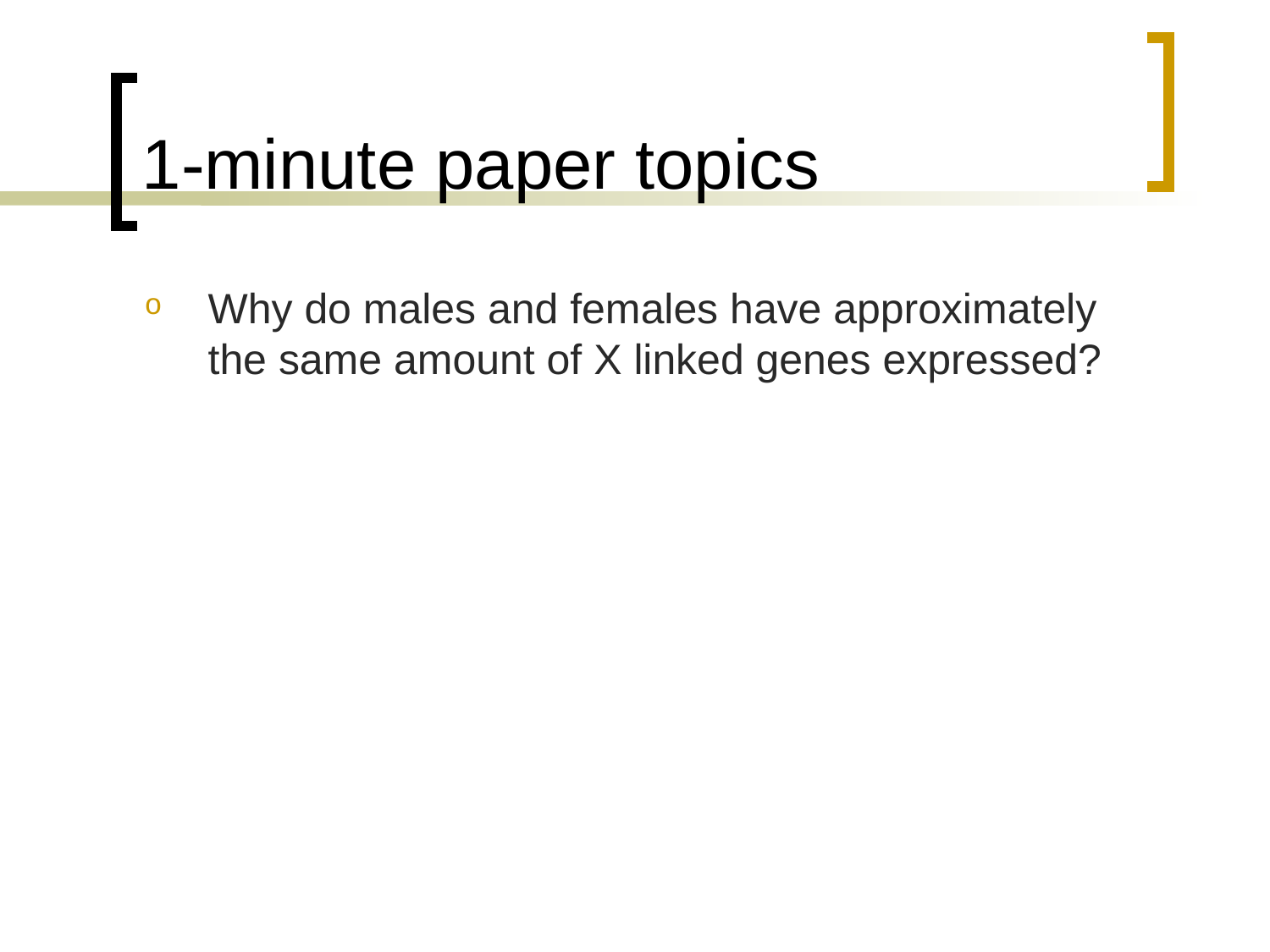

# 1-minute paper topics
Why do males and females have approximately the same amount of X linked genes expressed?